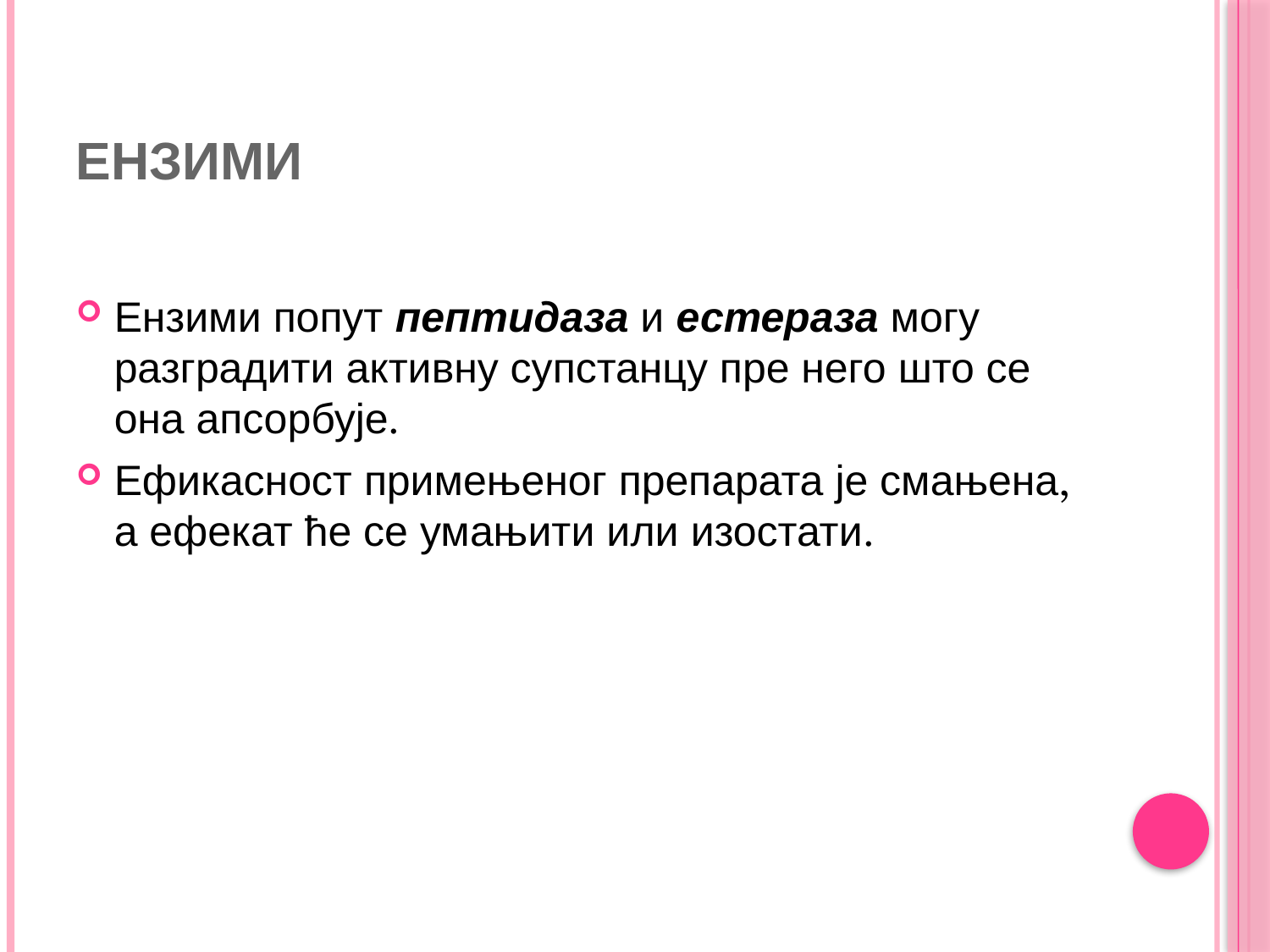

# Ензими

Ензими попут пептидаза и естераза могу разградити активну супстанцу пре него што се она апсорбује.
Ефикасност примењеног препарата је смањена, а ефекат ће се умањити или изостати.